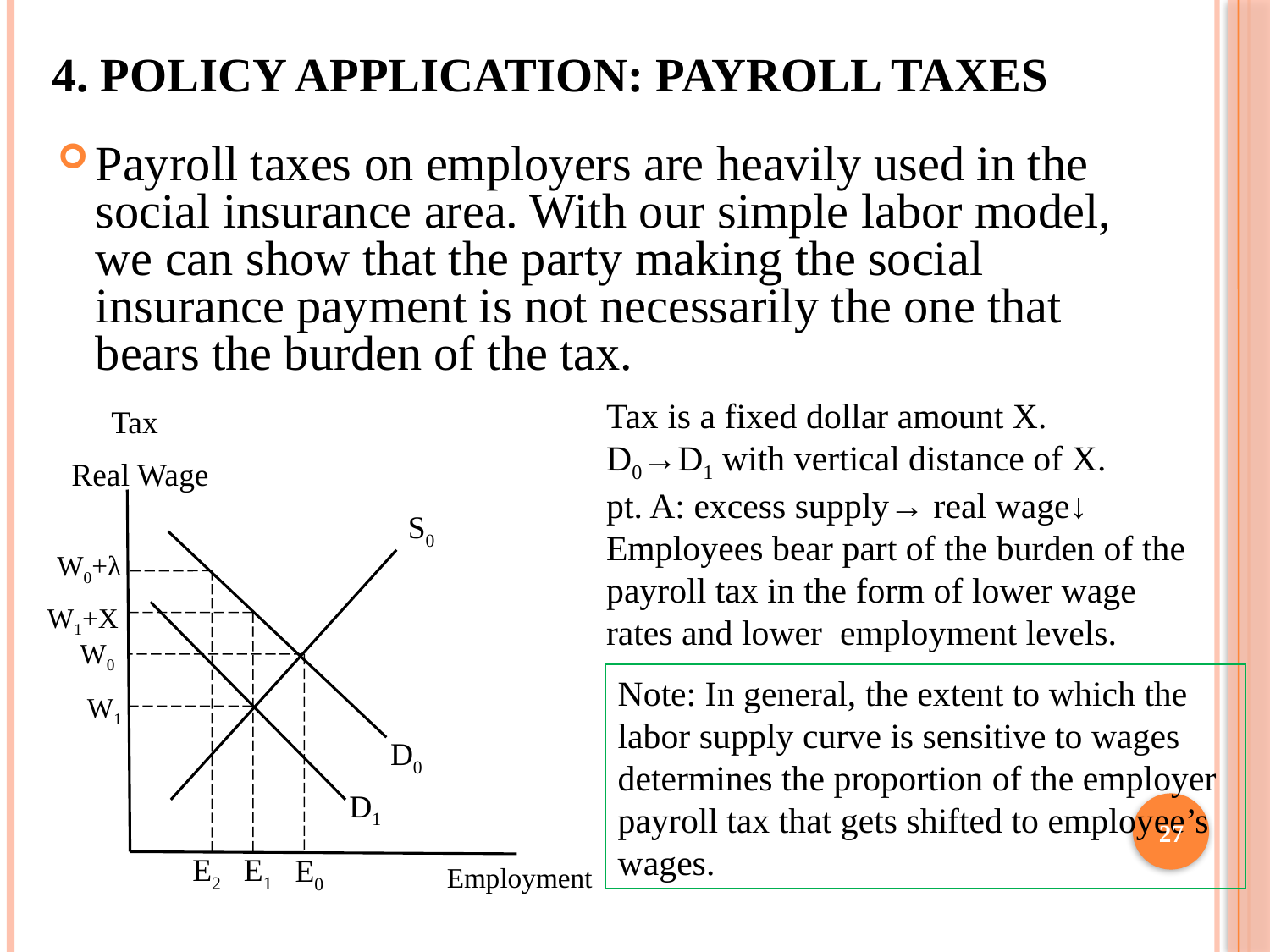

# 4. POLICY APPLICATION: PAYROLL TAXES
Payroll taxes on employers are heavily used in the social insurance area. With our simple labor model, we can show that the party making the social insurance payment is not necessarily the one that bears the burden of the tax.
Tax is a fixed dollar amount X.
D0→D1 with vertical distance of X.
pt. A: excess supply→ real wage↓
Employees bear part of the burden of the
payroll tax in the form of lower wage
rates and lower  employment levels.
Tax
Real Wage

S0

W0+λ

W1+X

W0

W1

D0
D1
E2
E1
E0

 Employment
Note: In general, the extent to which the labor supply curve is sensitive to wages determines the proportion of the employer payroll tax that gets shifted to employee’s wages.
27